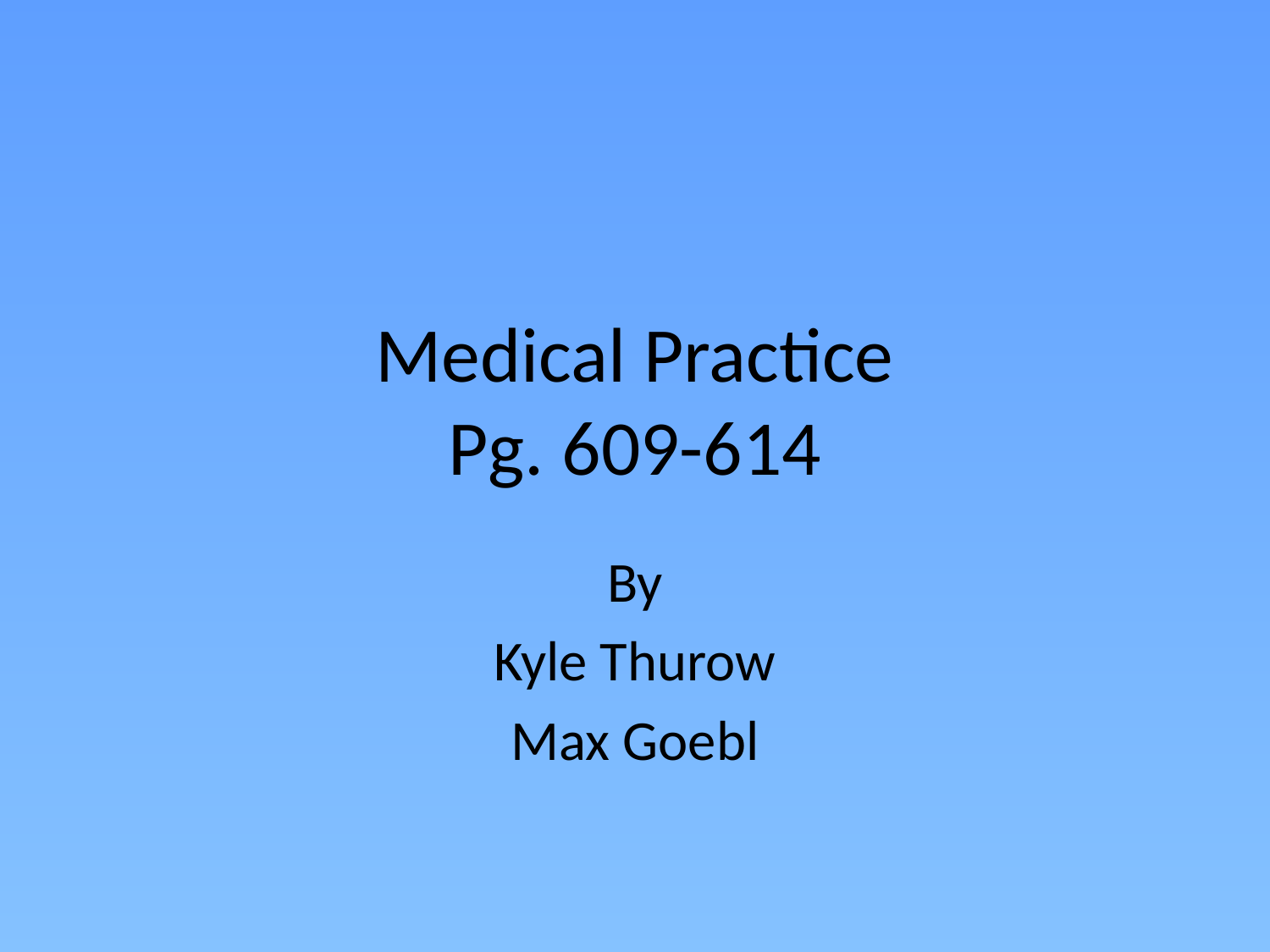

# Medical Practice Pg. 609-614
By
Kyle Thurow
Max Goebl